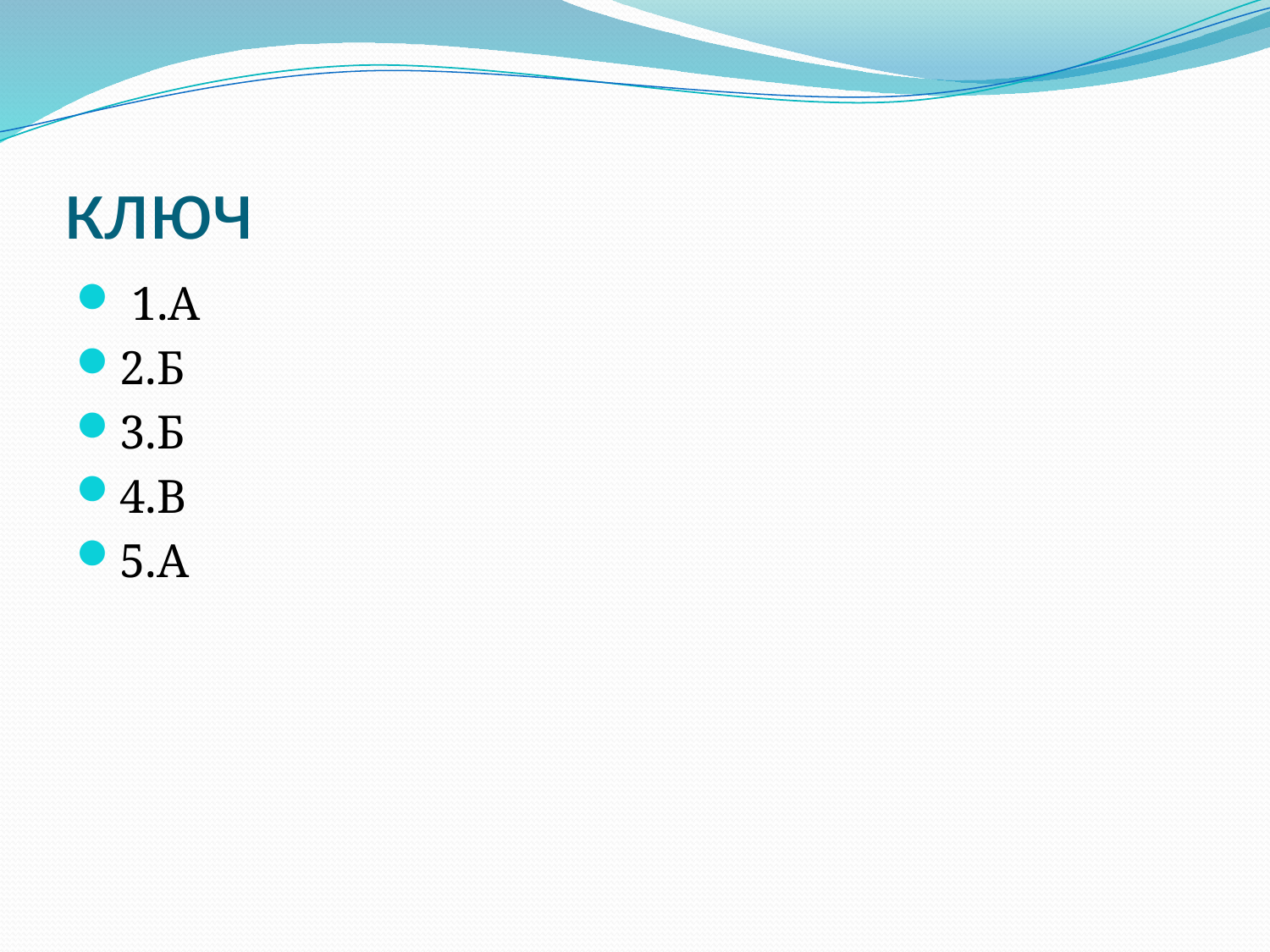

# ключ
 1.А
2.Б
3.Б
4.В
5.А